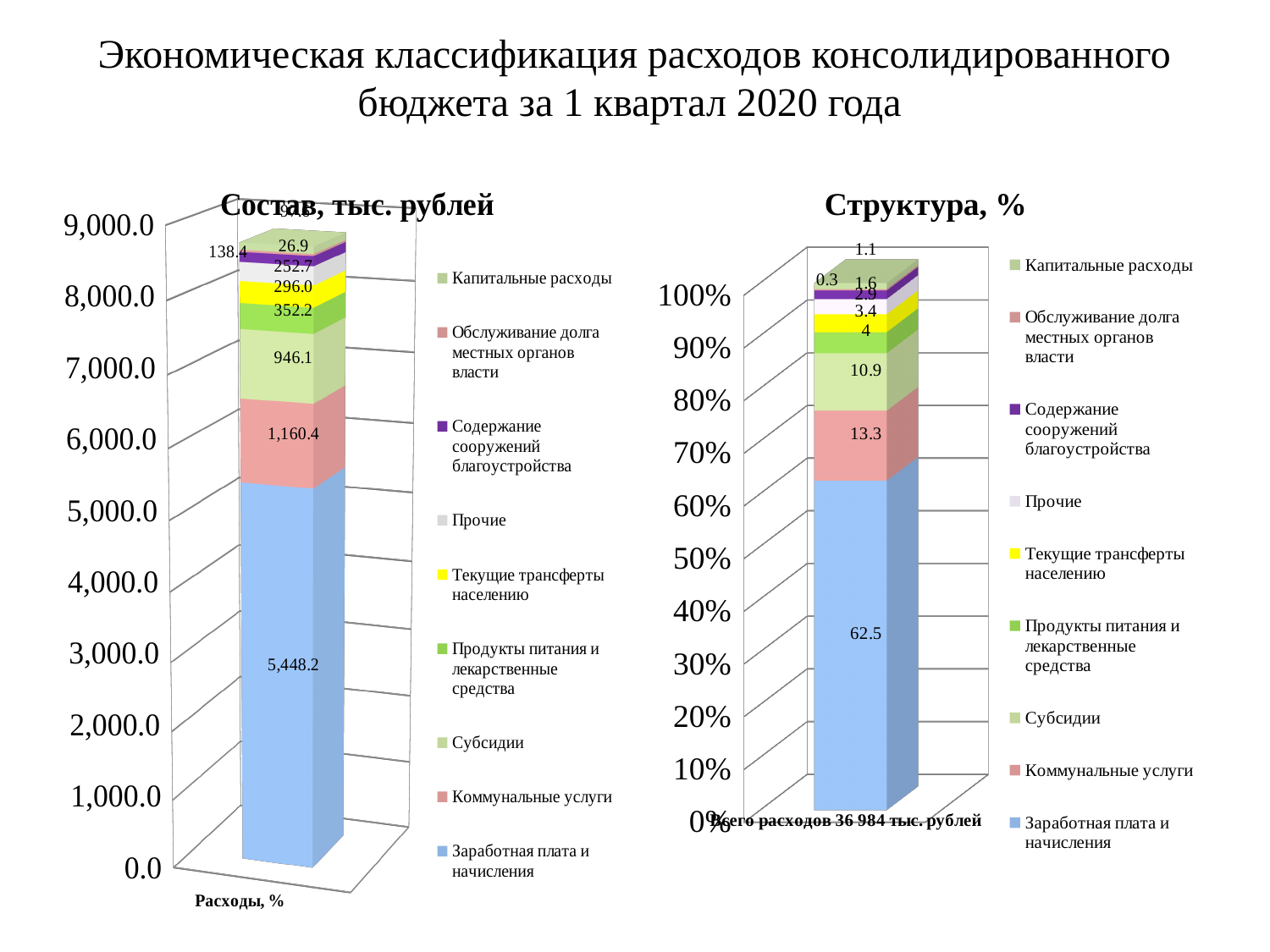

# Экономическая классификация расходов консолидированного бюджета за 1 квартал 2020 года

[unsupported chart]

[unsupported chart]